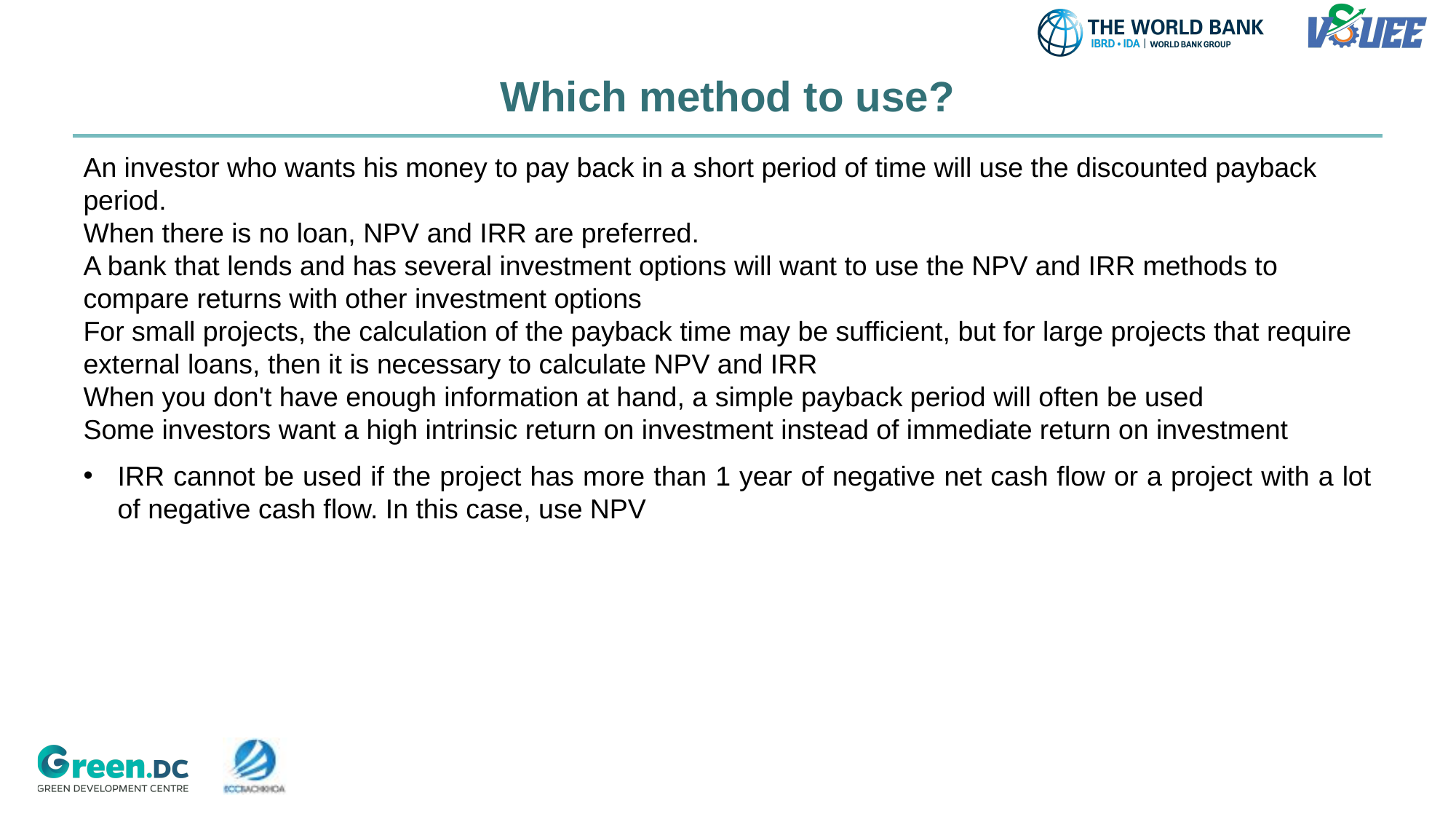

# Which method to use?
An investor who wants his money to pay back in a short period of time will use the discounted payback period.
When there is no loan, NPV and IRR are preferred.
A bank that lends and has several investment options will want to use the NPV and IRR methods to compare returns with other investment options
For small projects, the calculation of the payback time may be sufficient, but for large projects that require external loans, then it is necessary to calculate NPV and IRR
When you don't have enough information at hand, a simple payback period will often be used
Some investors want a high intrinsic return on investment instead of immediate return on investment
IRR cannot be used if the project has more than 1 year of negative net cash flow or a project with a lot of negative cash flow. In this case, use NPV